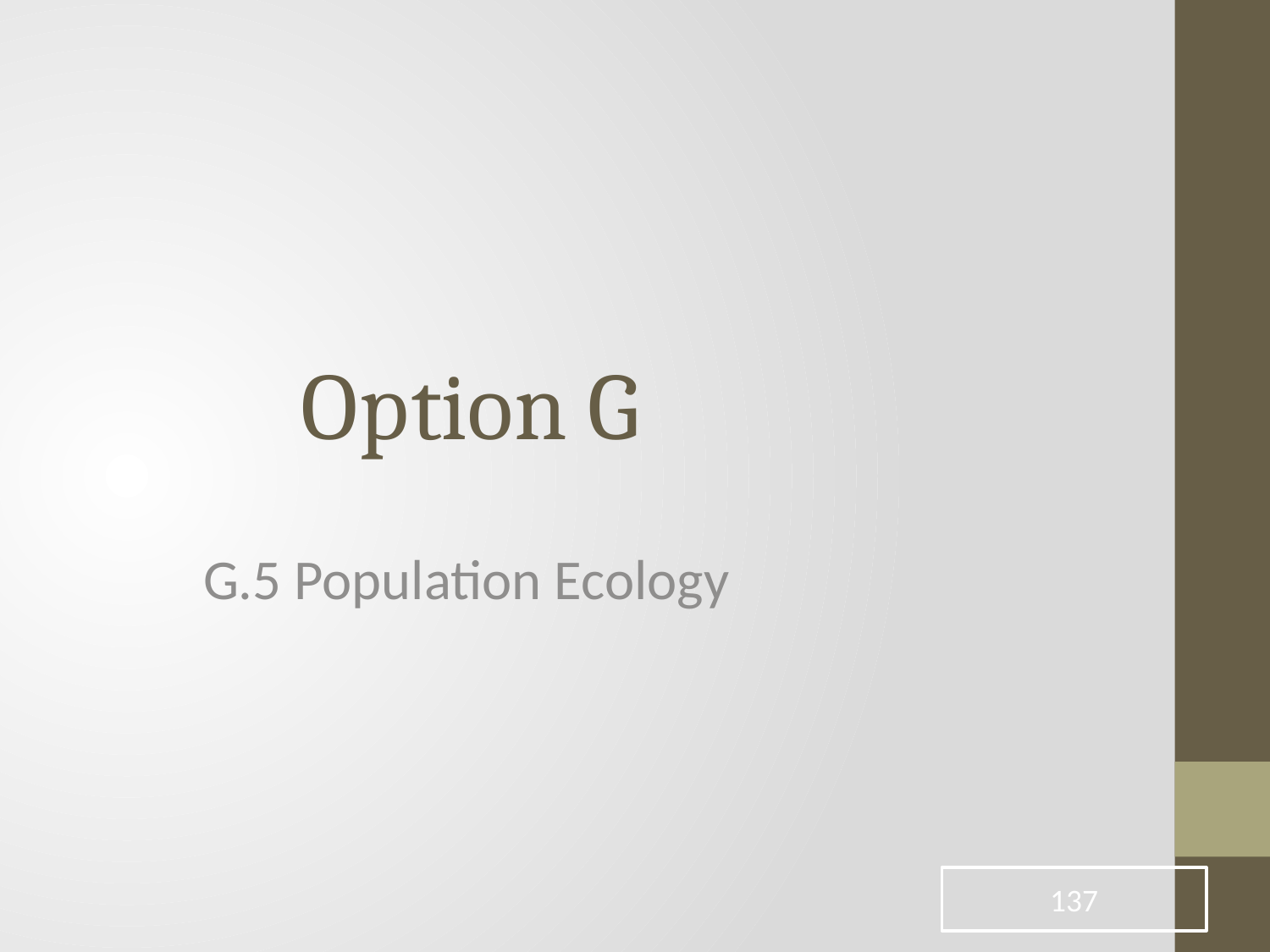

# Option G
G.5 Population Ecology

137